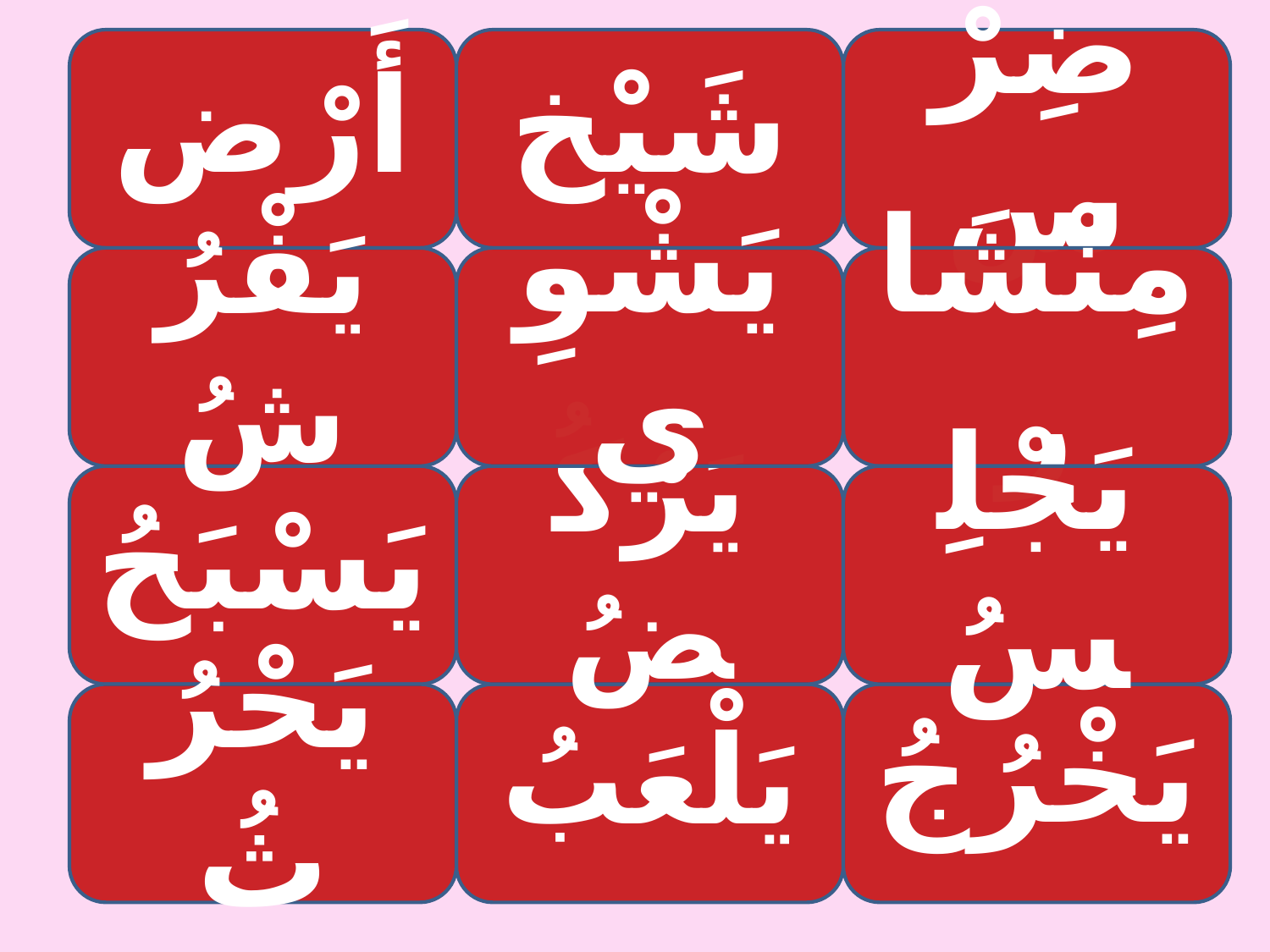

أَرْض

شَيْخ

ضِرْس

يَفْرُشُ

يَشْوِي

مِنْشَار

يَسْبَحُ

يَرْكُضُ

يَجْلِسُ

يَحْرُثُ

يَلْعَبُ

يَخْرُجُ